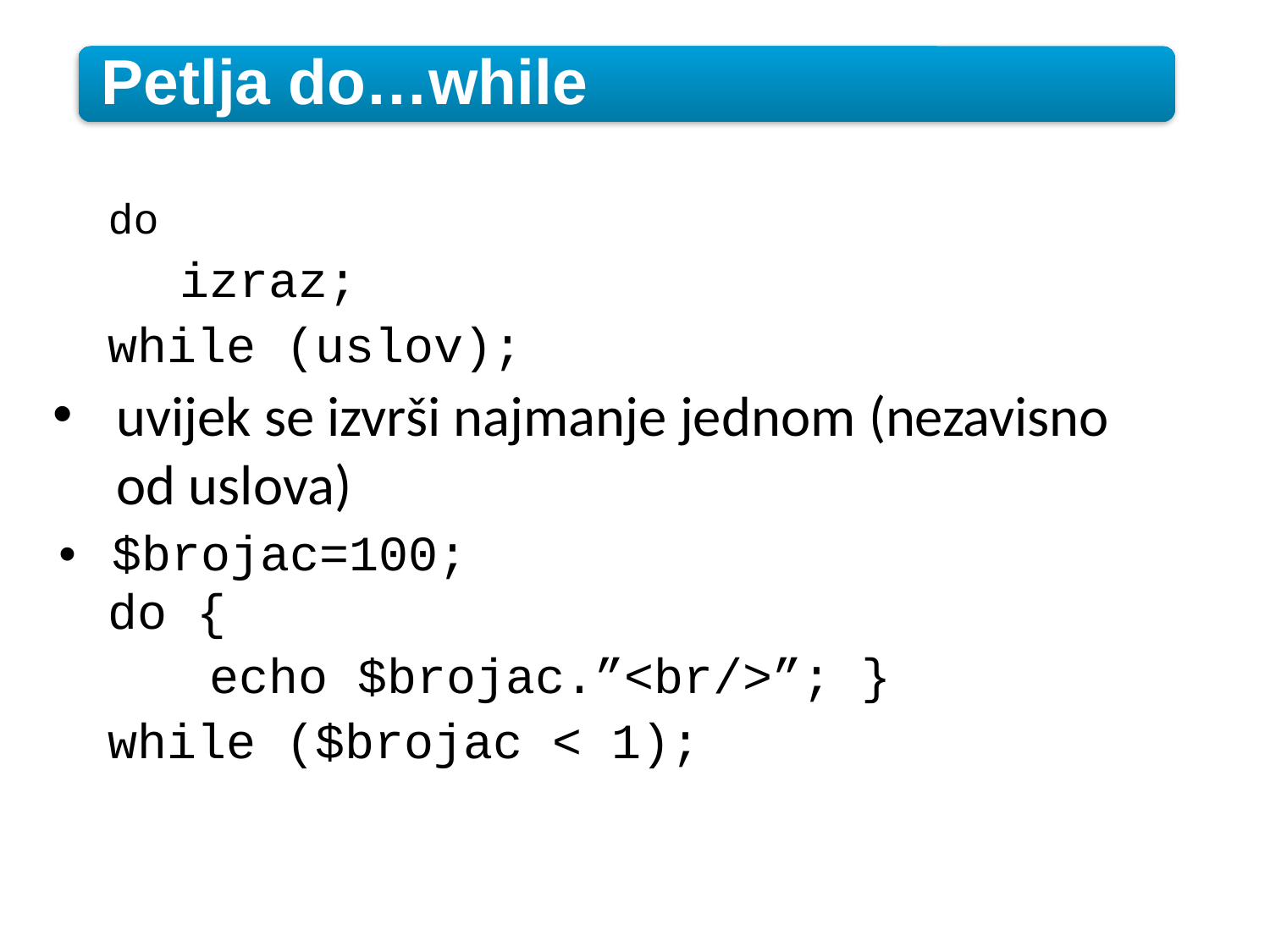

Petlja do…while
do
izraz;
while (uslov);
uvijek se izvrši najmanje jednom (nezavisno od uslova)
• $brojac=100;
do {
 echo $brojac.”<br/>”; }
while ($brojac < 1);
6